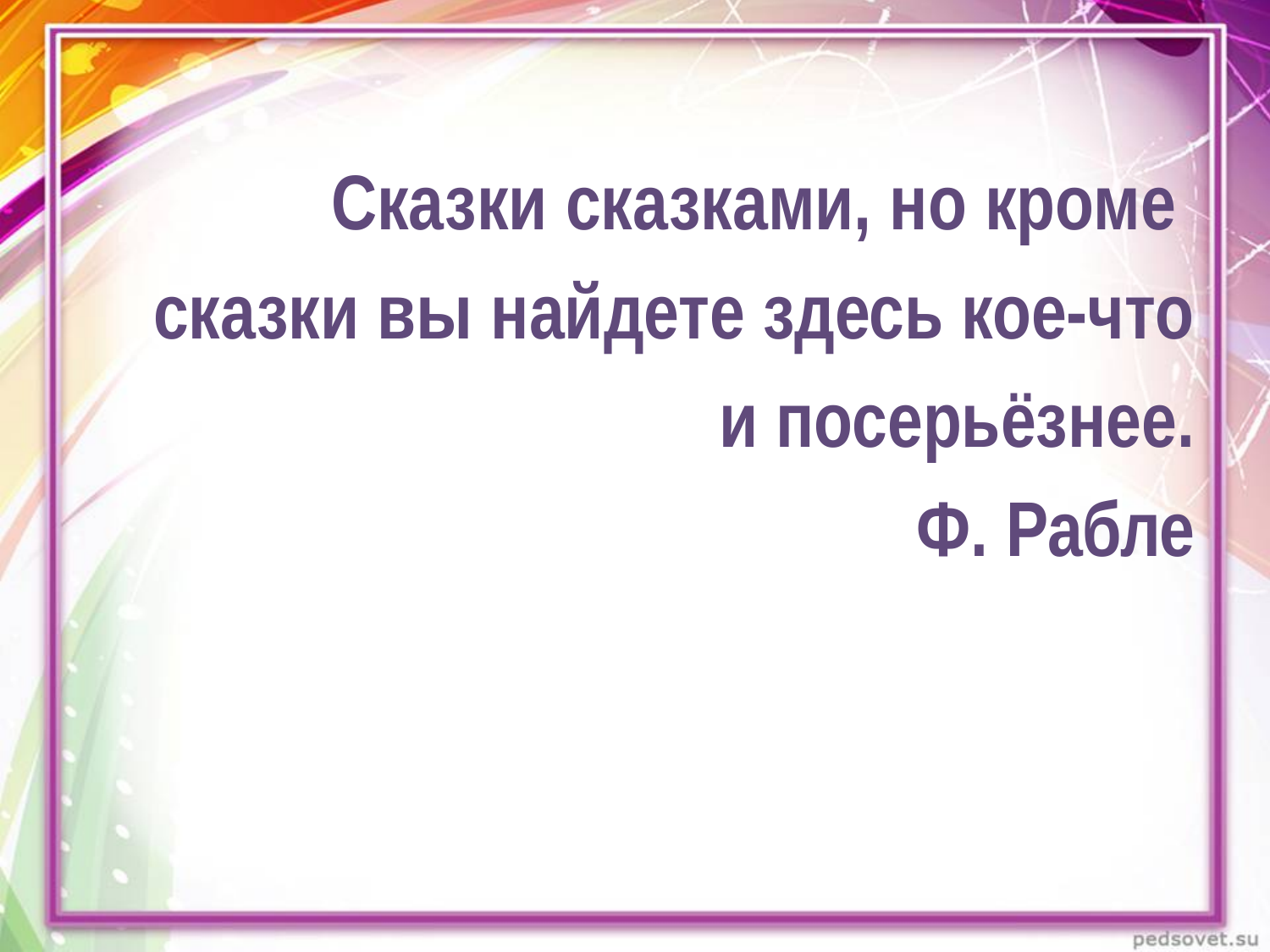

Сказки сказками, но кроме
сказки вы найдете здесь кое-что
 и посерьёзнее.
Ф. Рабле